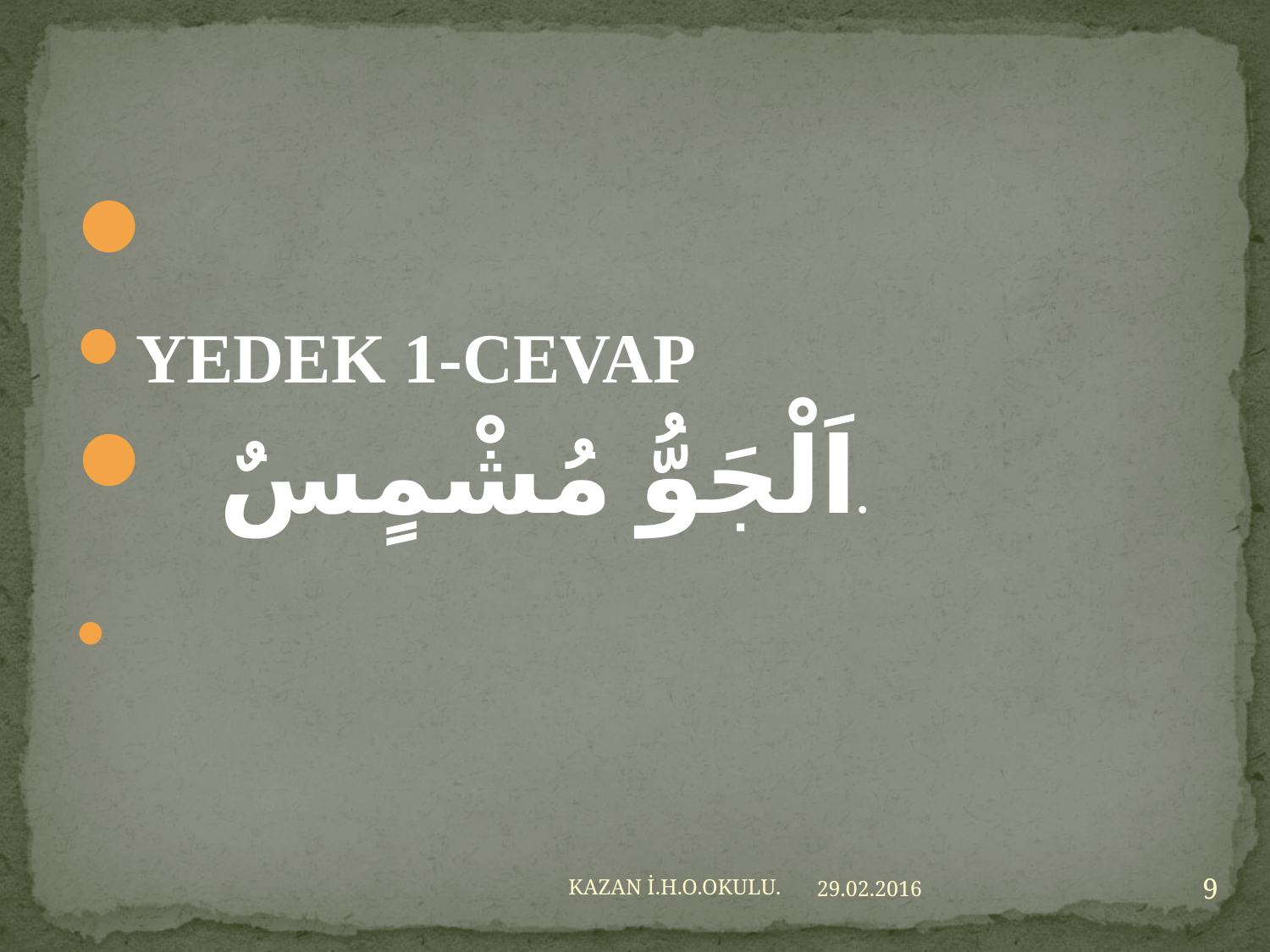

YEDEK 1-CEVAP
  اَلْجَوُّ مُشْمٍسٌ.

9
KAZAN İ.H.O.OKULU.
29.02.2016